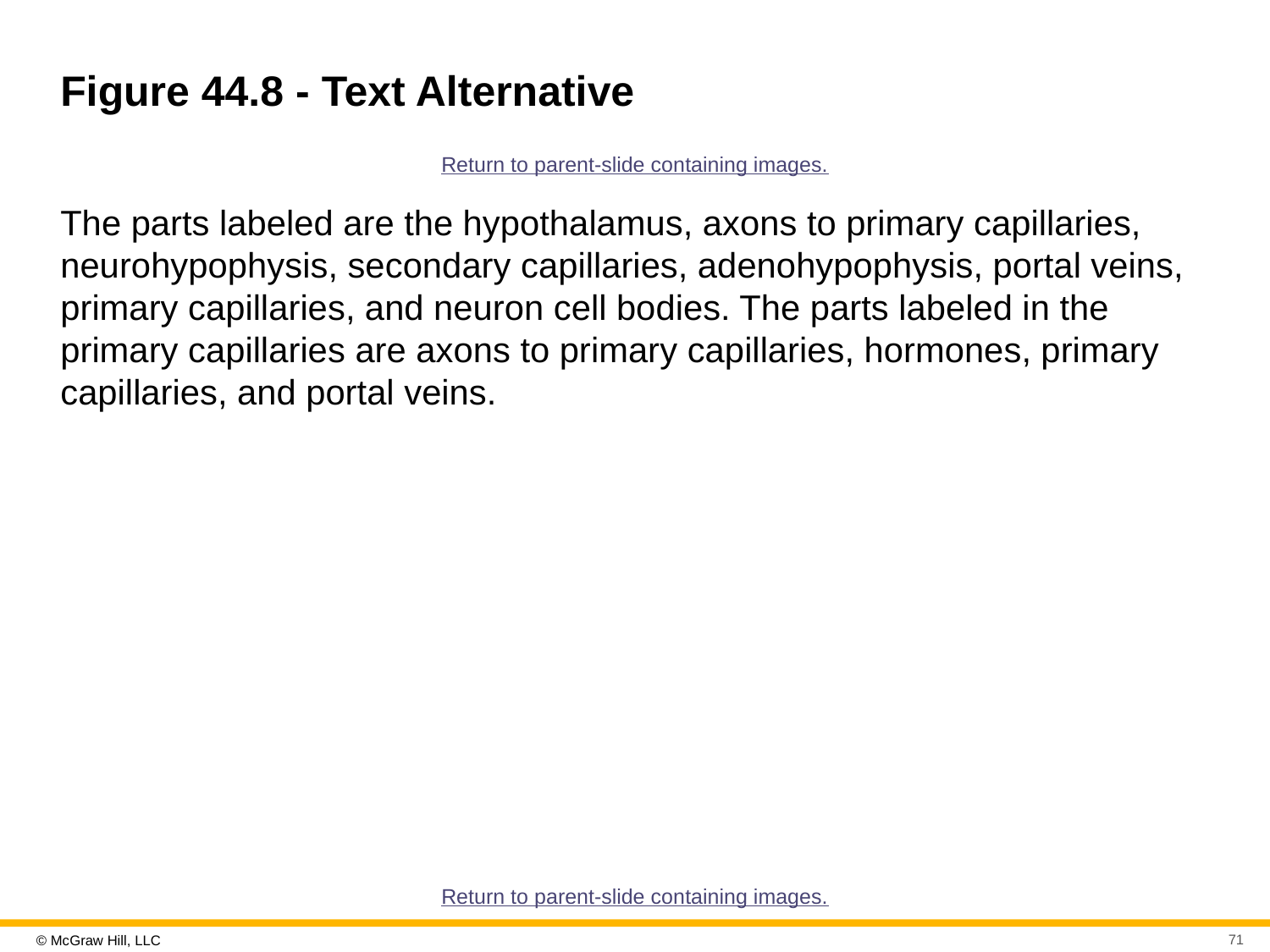

# Figure 44.8 - Text Alternative
Return to parent-slide containing images.
The parts labeled are the hypothalamus, axons to primary capillaries, neurohypophysis, secondary capillaries, adenohypophysis, portal veins, primary capillaries, and neuron cell bodies. The parts labeled in the primary capillaries are axons to primary capillaries, hormones, primary capillaries, and portal veins.
Return to parent-slide containing images.
71